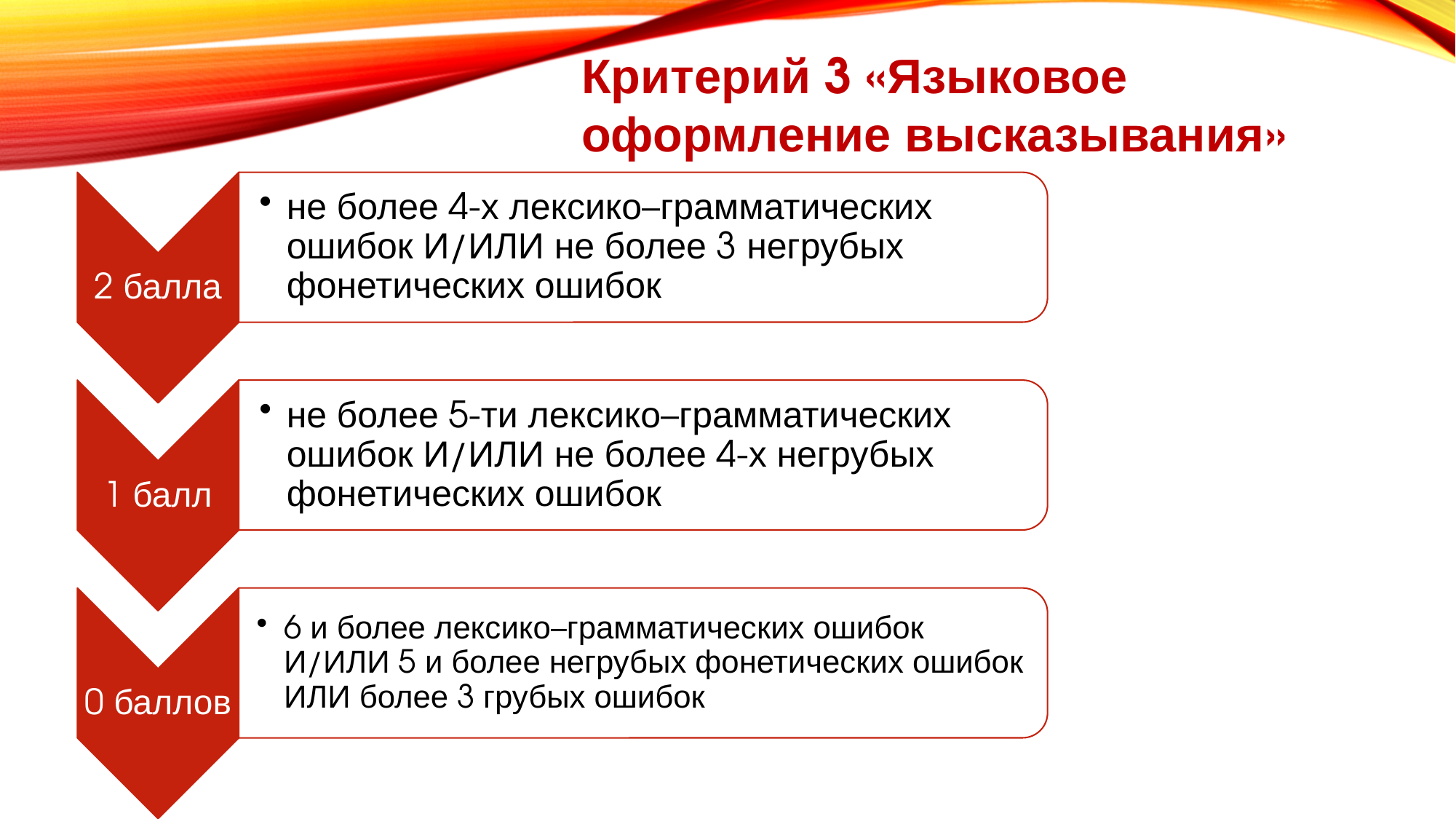

Критерий 3 «Языковое оформление высказывания»
2 балла
не более 4-х лексико–грамматических ошибок И/ИЛИ не более 3 негрубых фонетических ошибок
1 балл
не более 5-ти лексико–грамматических ошибок И/ИЛИ не более 4-х негрубых фонетических ошибок
0 баллов
6 и более лексико–грамматических ошибок И/ИЛИ 5 и более негрубых фонетических ошибок ИЛИ более 3 грубых ошибок